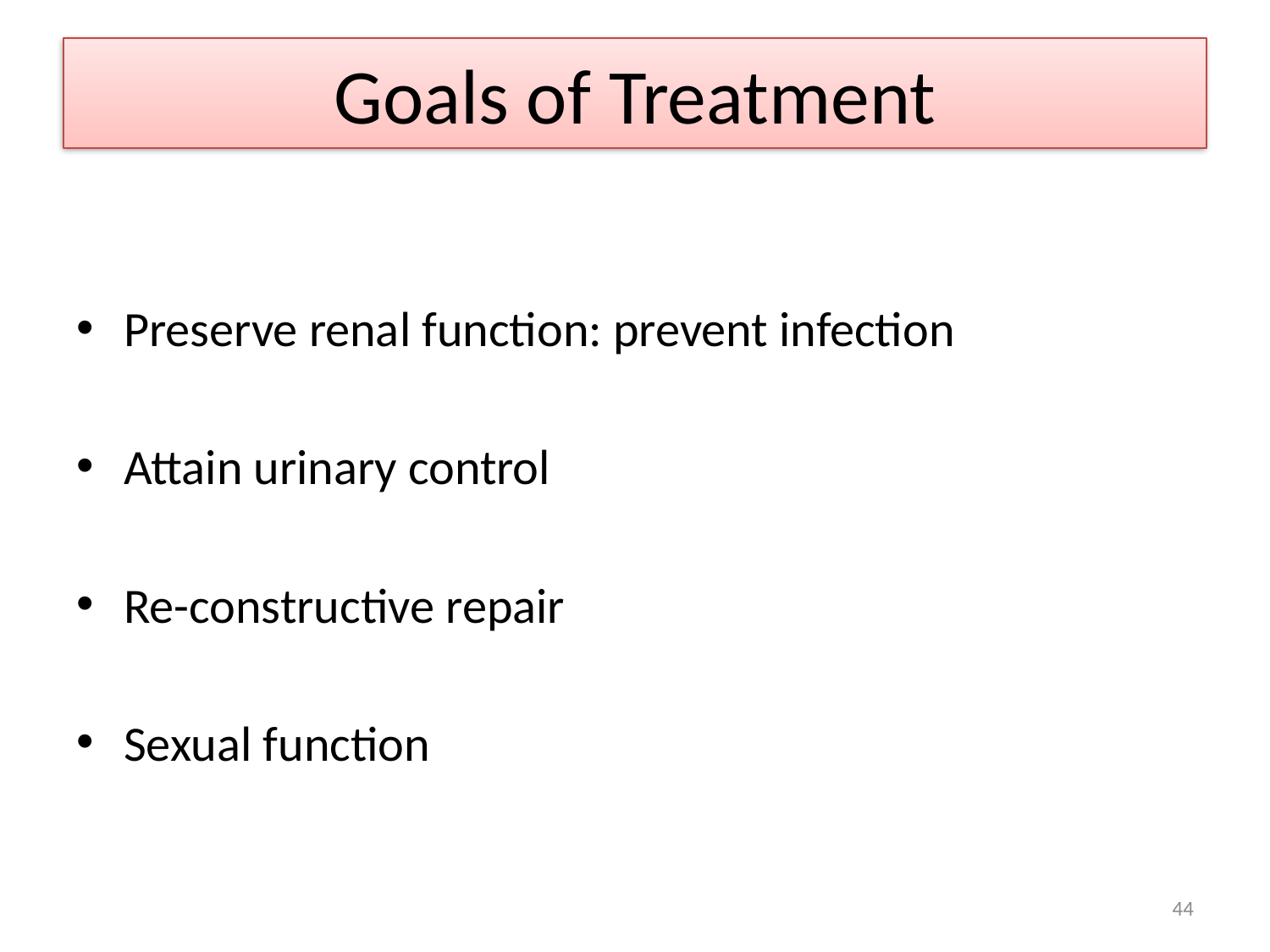

# Goals of Treatment

Preserve renal function: prevent infection

Attain urinary control

Re-constructive repair

Sexual function

44